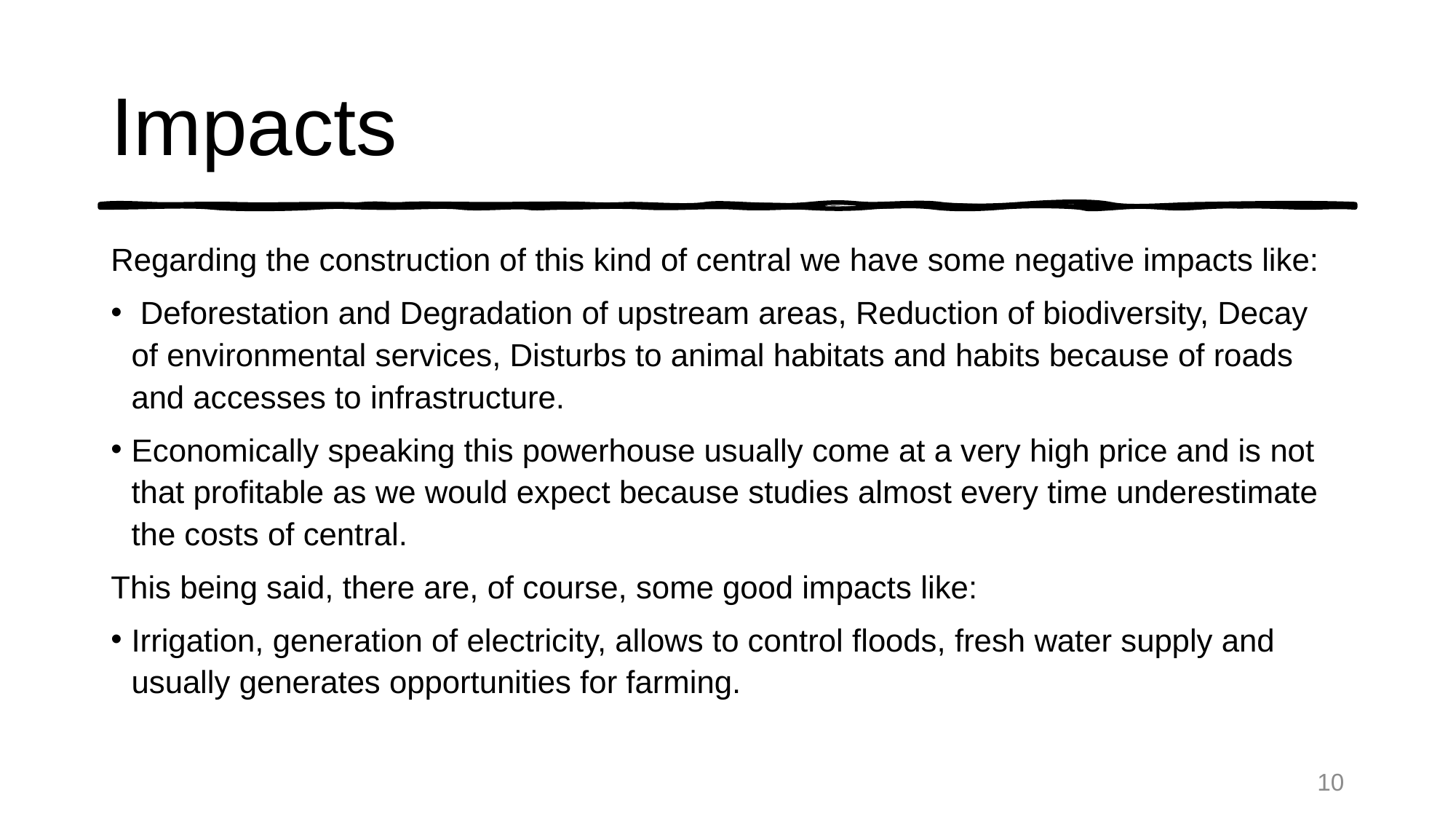

# Impacts
Regarding the construction of this kind of central we have some negative impacts like:
 Deforestation and Degradation of upstream areas, Reduction of biodiversity, Decay of environmental services, Disturbs to animal habitats and habits because of roads and accesses to infrastructure.
Economically speaking this powerhouse usually come at a very high price and is not that profitable as we would expect because studies almost every time underestimate the costs of central.
This being said, there are, of course, some good impacts like:
Irrigation, generation of electricity, allows to control floods, fresh water supply and usually generates opportunities for farming.

10